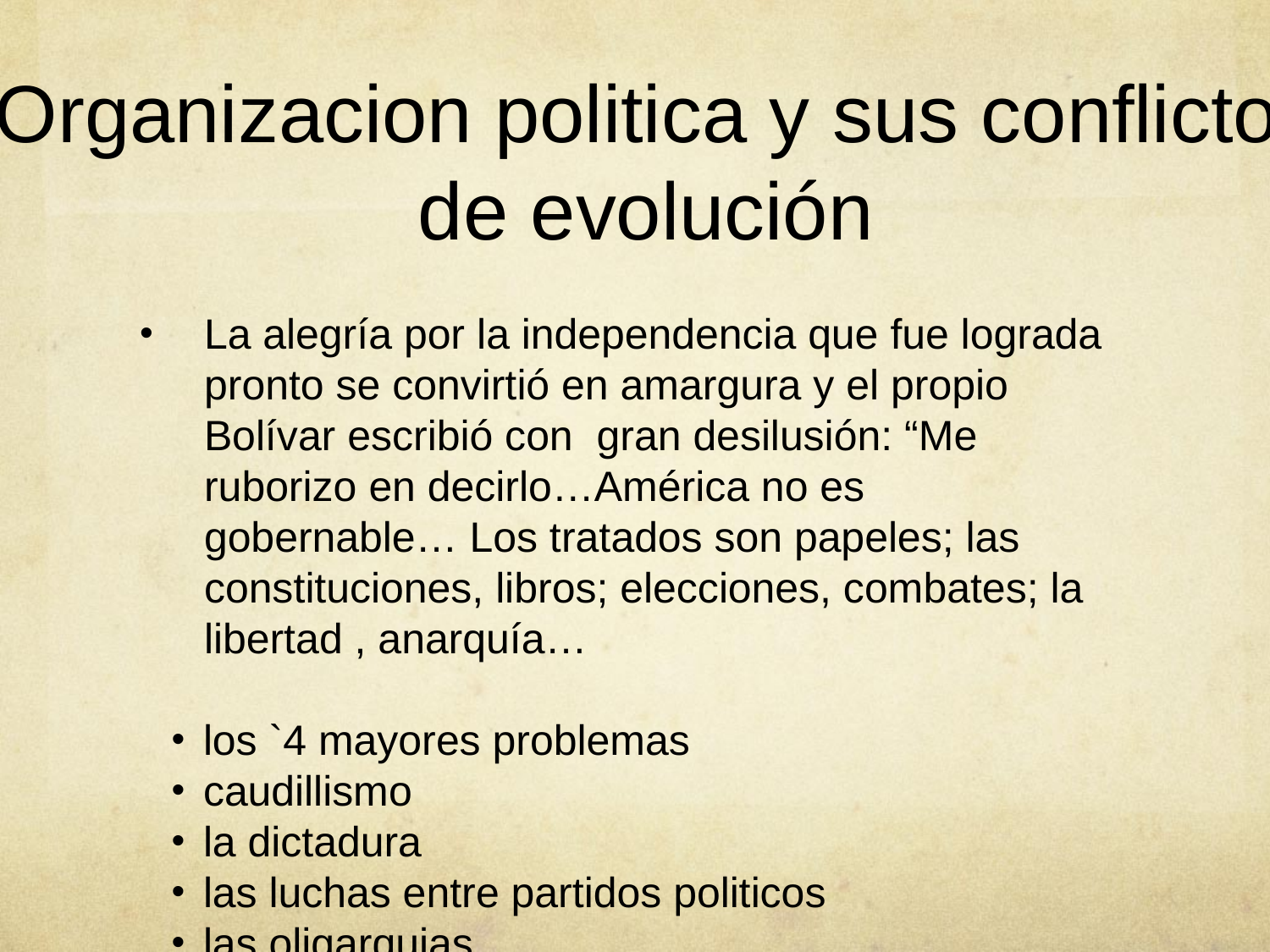

# Organizacion politica y sus conflictos de evolución
La alegría por la independencia que fue lograda pronto se convirtió en amargura y el propio Bolívar escribió con  gran desilusión: “Me ruborizo en decirlo…América no es gobernable… Los tratados son papeles; las constituciones, libros; elecciones, combates; la libertad , anarquía…

los `4 mayores problemas
caudillismo
la dictadura
las luchas entre partidos politicos
las oligarquias